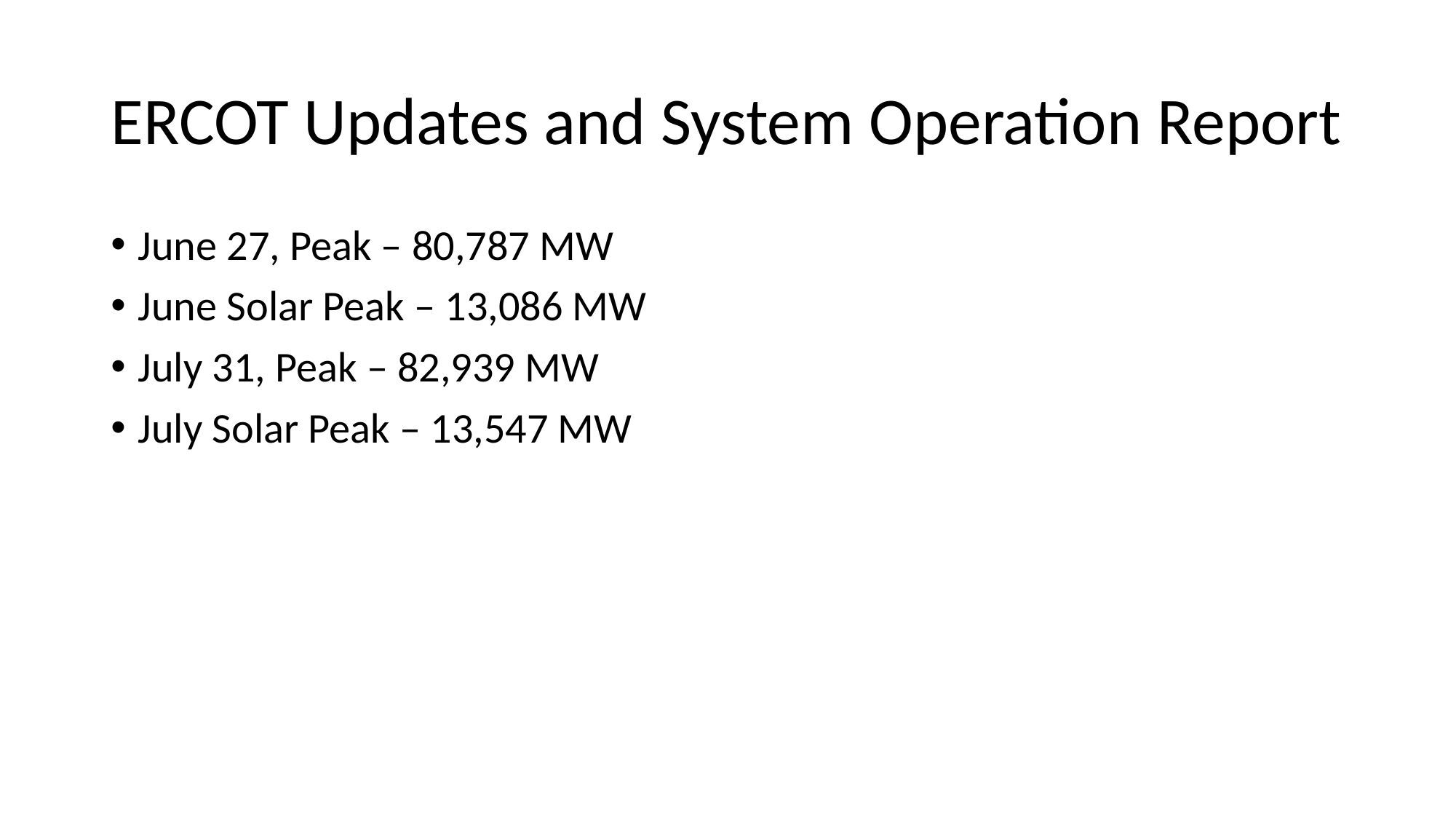

# ERCOT Updates and System Operation Report
June 27, Peak – 80,787 MW
June Solar Peak – 13,086 MW
July 31, Peak – 82,939 MW
July Solar Peak – 13,547 MW